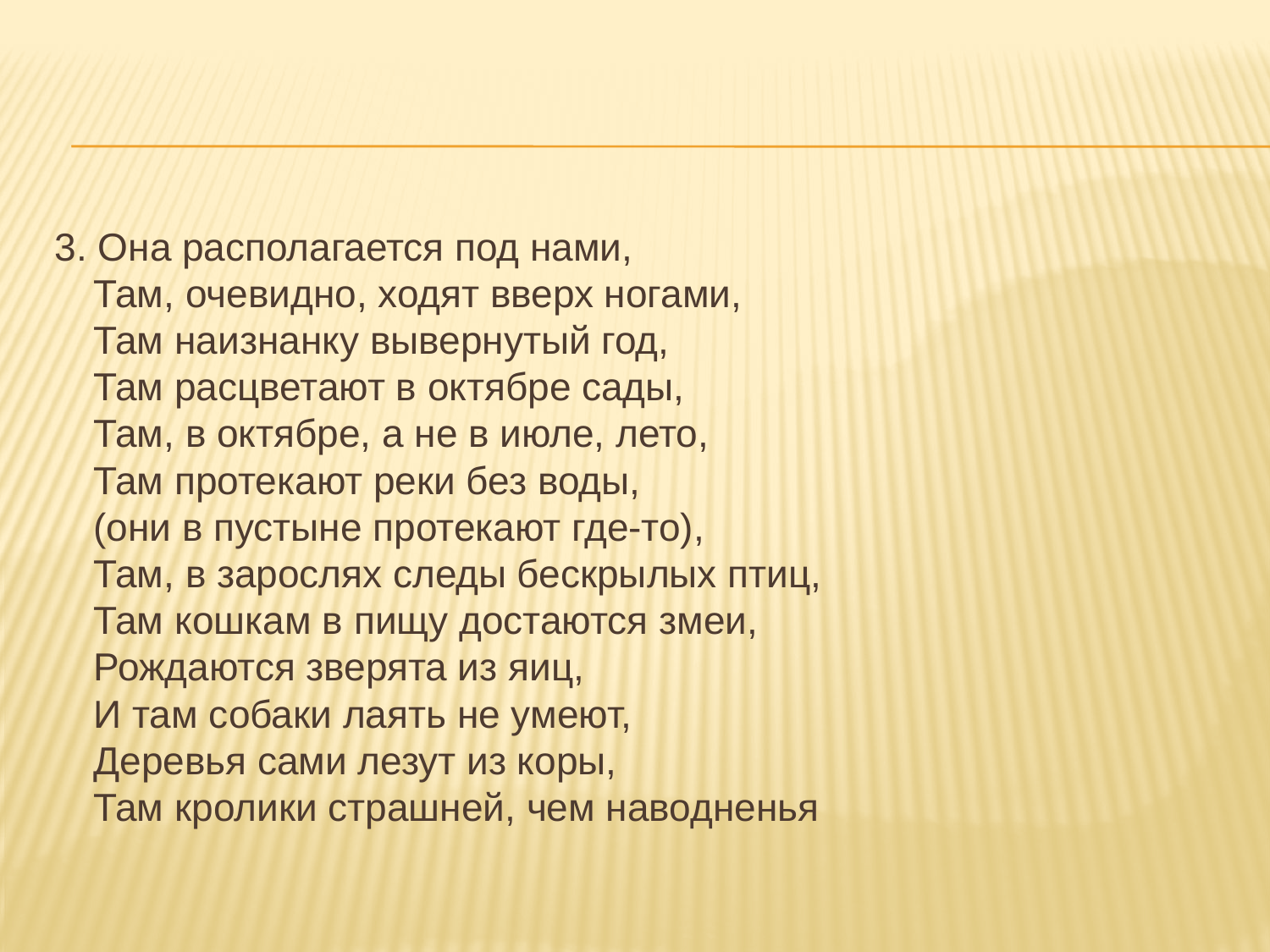

#
3. Она располагается под нами, 
Там, очевидно, ходят вверх ногами, 
Там наизнанку вывернутый год, 
Там расцветают в октябре сады, 
Там, в октябре, а не в июле, лето, 
Там протекают реки без воды, 
(они в пустыне протекают где-то), 
Там, в зарослях следы бескрылых птиц, 
Там кошкам в пищу достаются змеи, 
Рождаются зверята из яиц, 
И там собаки лаять не умеют, 
Деревья сами лезут из коры, 
Там кролики страшней, чем наводненья